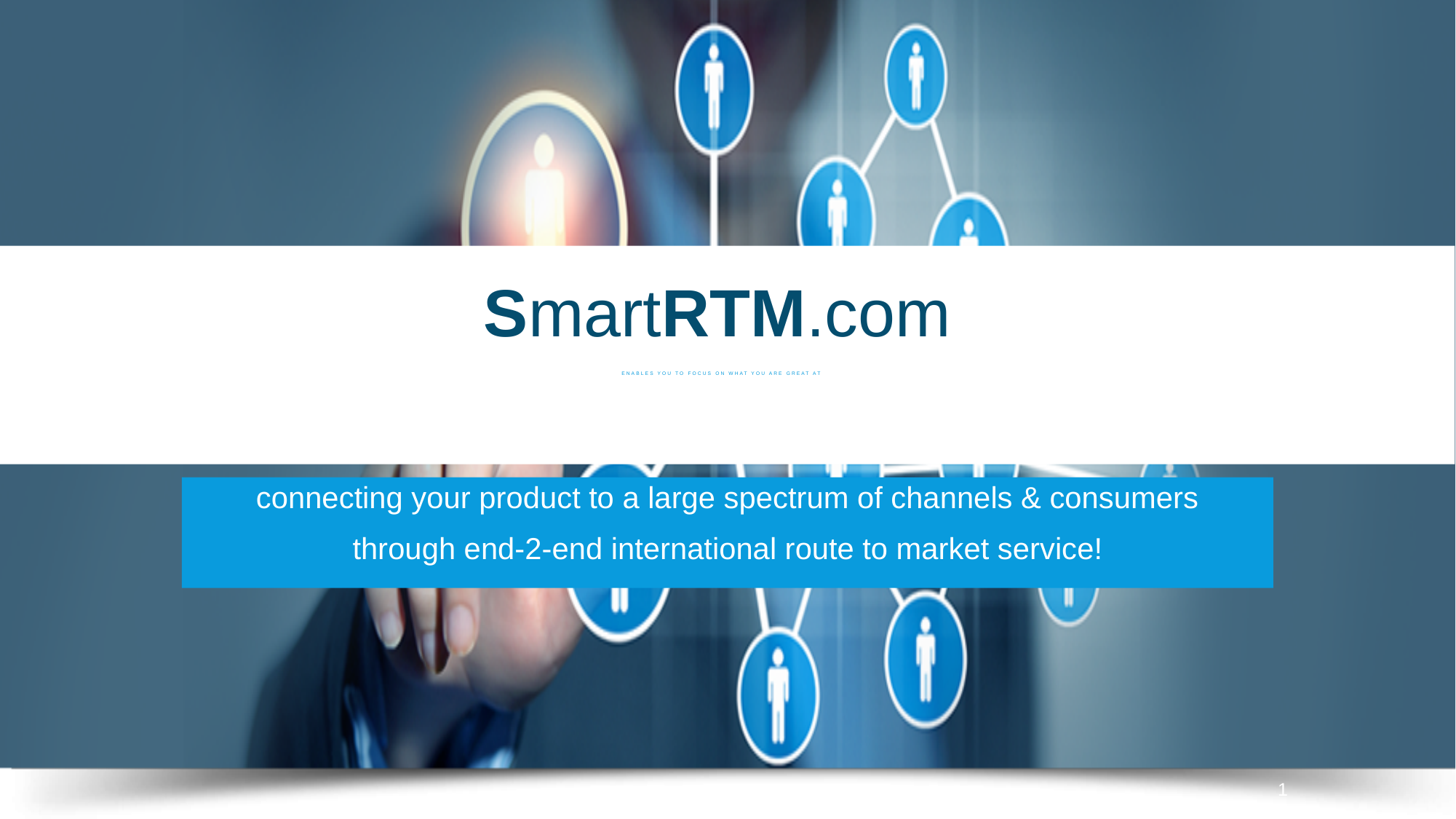

SmartRTM.com
# enables you to focus on what you are great at
connecting your product to a large spectrum of channels & consumers
through end-2-end international route to market service!
1